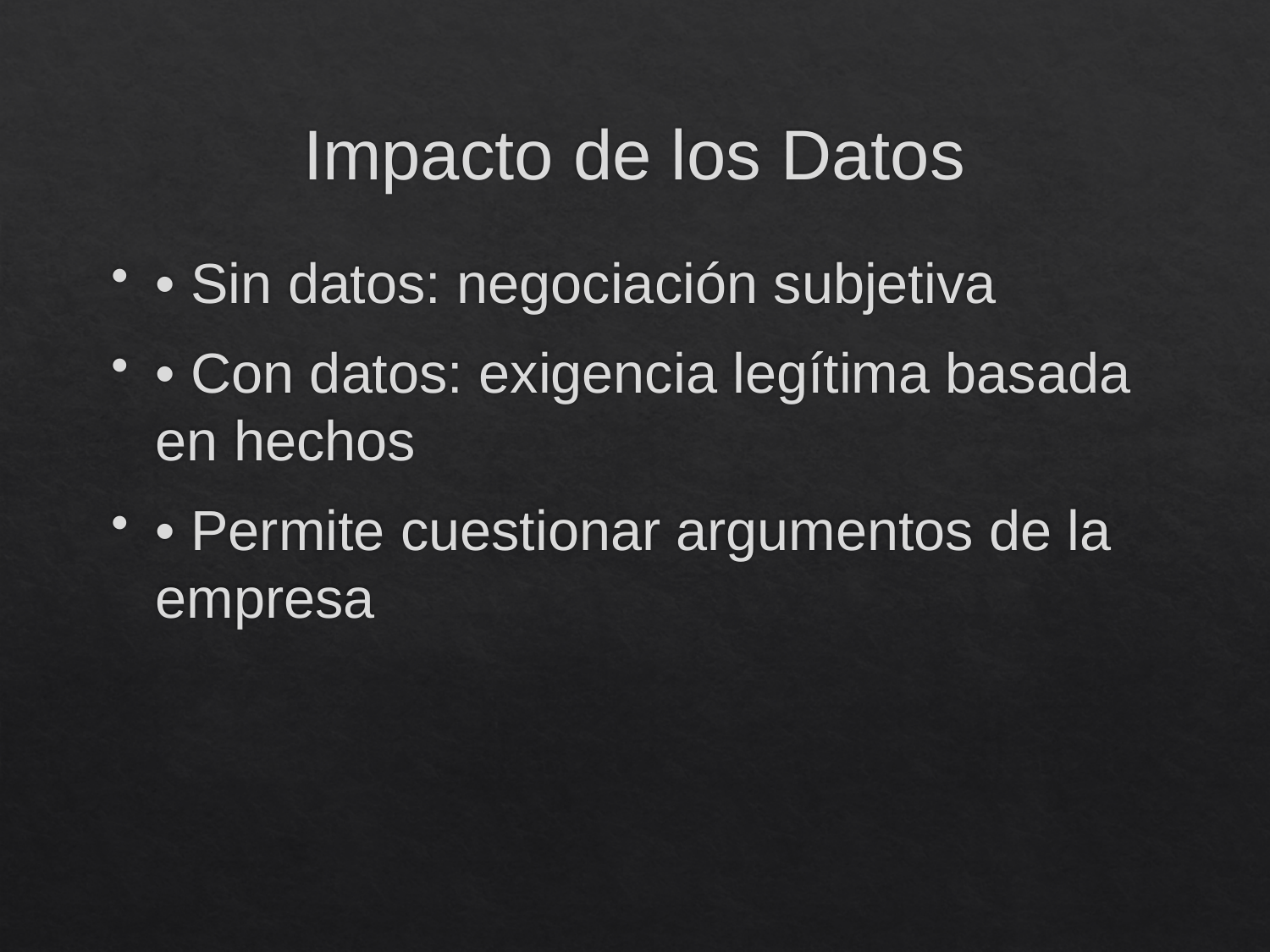

# Impacto de los Datos
• Sin datos: negociación subjetiva
• Con datos: exigencia legítima basada en hechos
• Permite cuestionar argumentos de la empresa